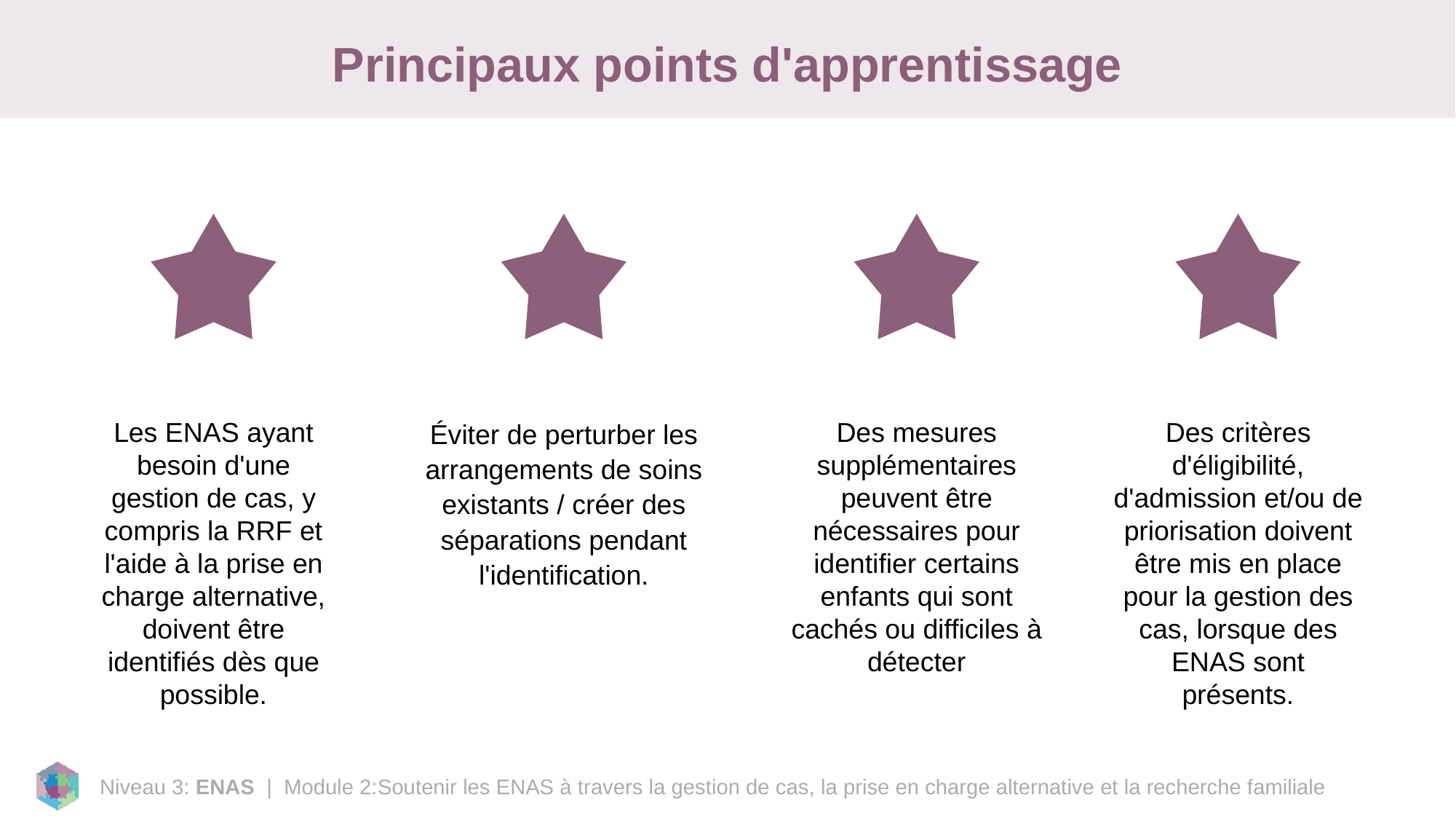

# Principaux points d'apprentissage

Les ENAS ayant besoin d'une gestion de cas, y compris la RRF et l'aide à la prise en charge alternative, doivent être identifiés dès que possible.
Éviter de perturber les arrangements de soins existants / créer des séparations pendant l'identification.
Des mesures supplémentaires peuvent être nécessaires pour identifier certains enfants qui sont cachés ou difficiles à détecter
Des critères d'éligibilité, d'admission et/ou de priorisation doivent être mis en place pour la gestion des cas, lorsque des ENAS sont présents.